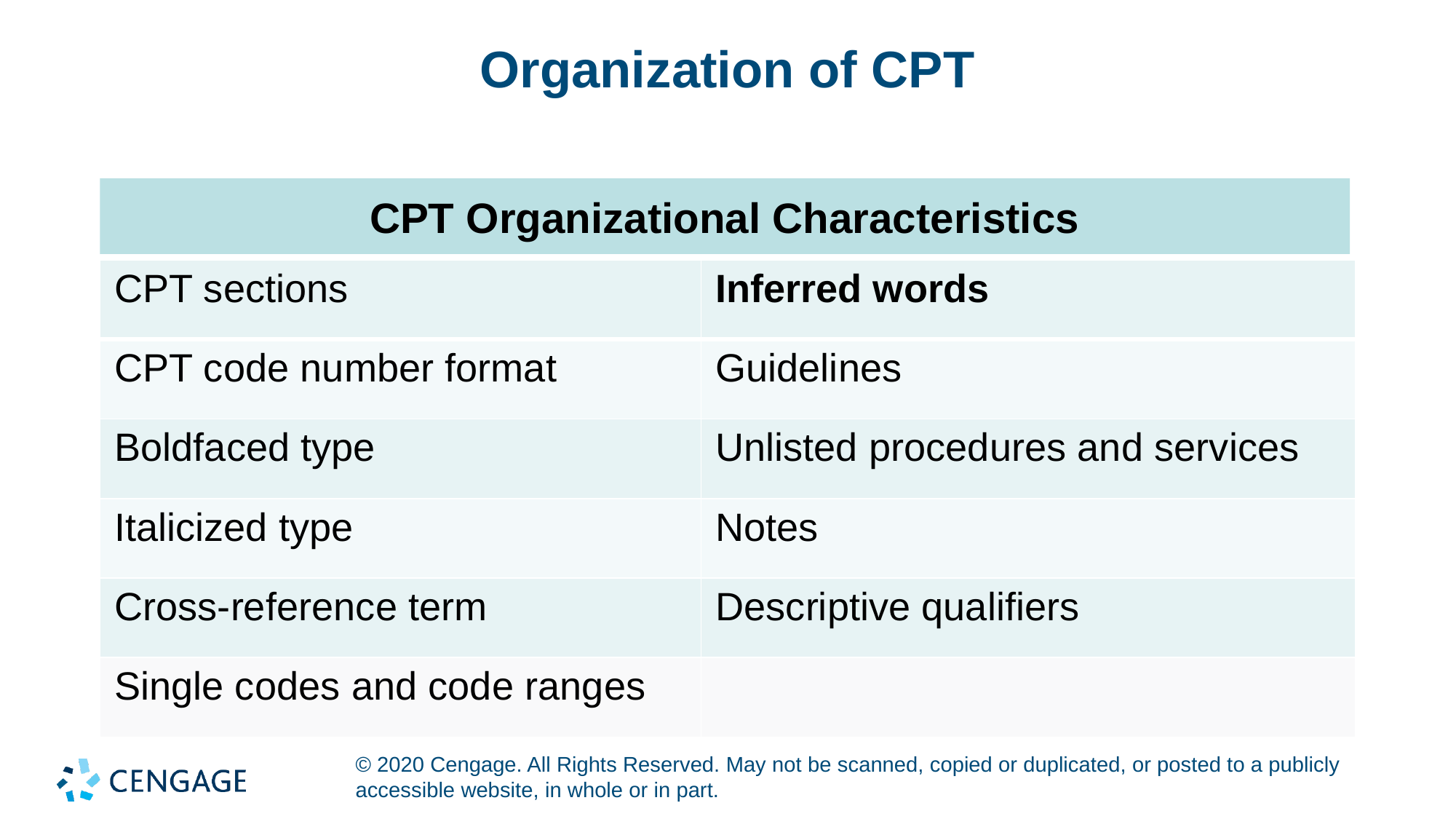

# Organization of CPT
CPT Organizational Characteristics
| CPT sections | Inferred words |
| --- | --- |
| CPT code number format | Guidelines |
| Boldfaced type | Unlisted procedures and services |
| Italicized type | Notes |
| Cross-reference term | Descriptive qualifiers |
| Single codes and code ranges |  |